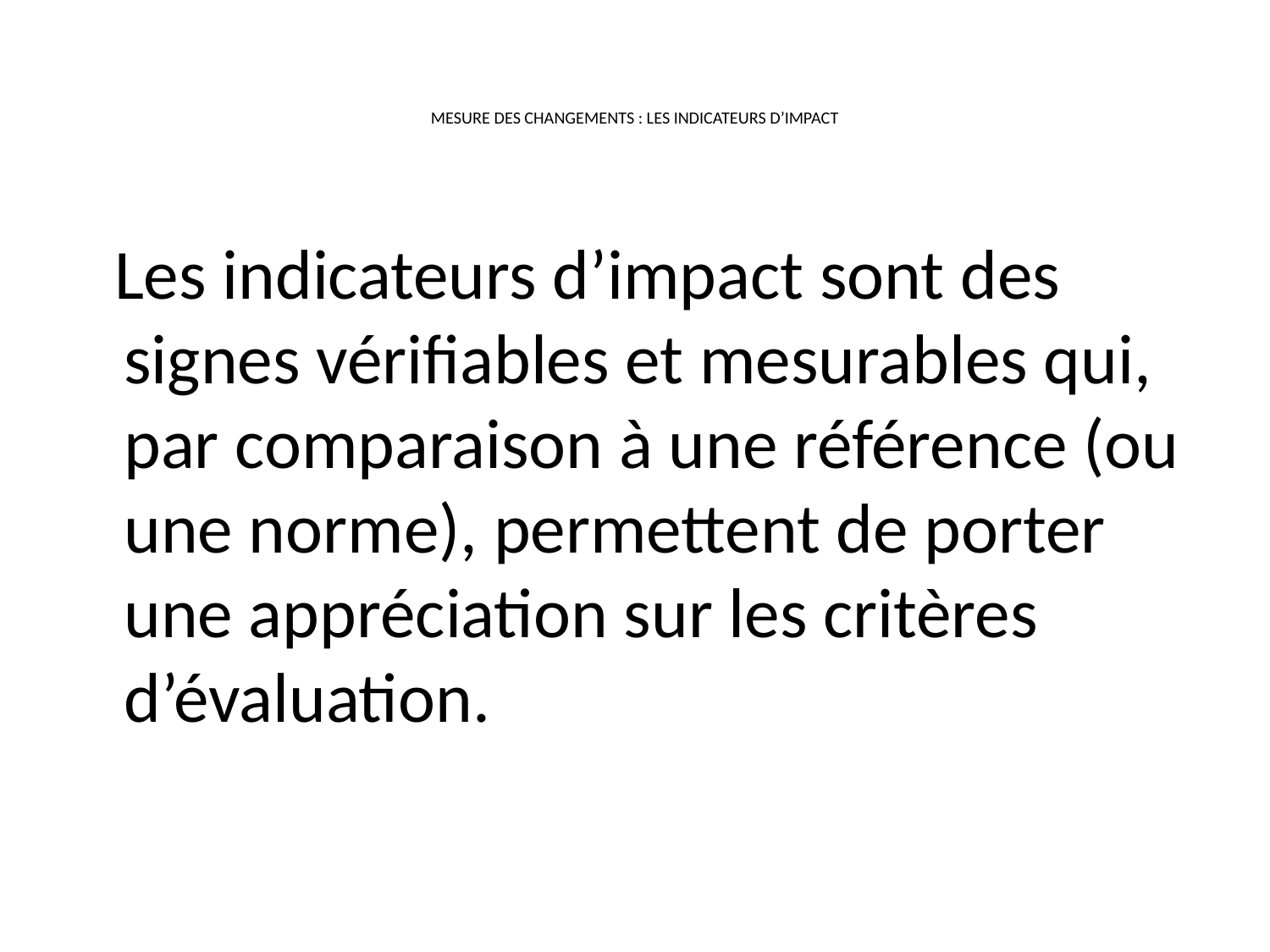

# MESURE DES CHANGEMENTS : LES INDICATEURS D’IMPACT
   Les indicateurs d’impact sont des signes vérifiables et mesurables qui, par comparaison à une référence (ou une norme), permettent de porter une appréciation sur les critères d’évaluation.